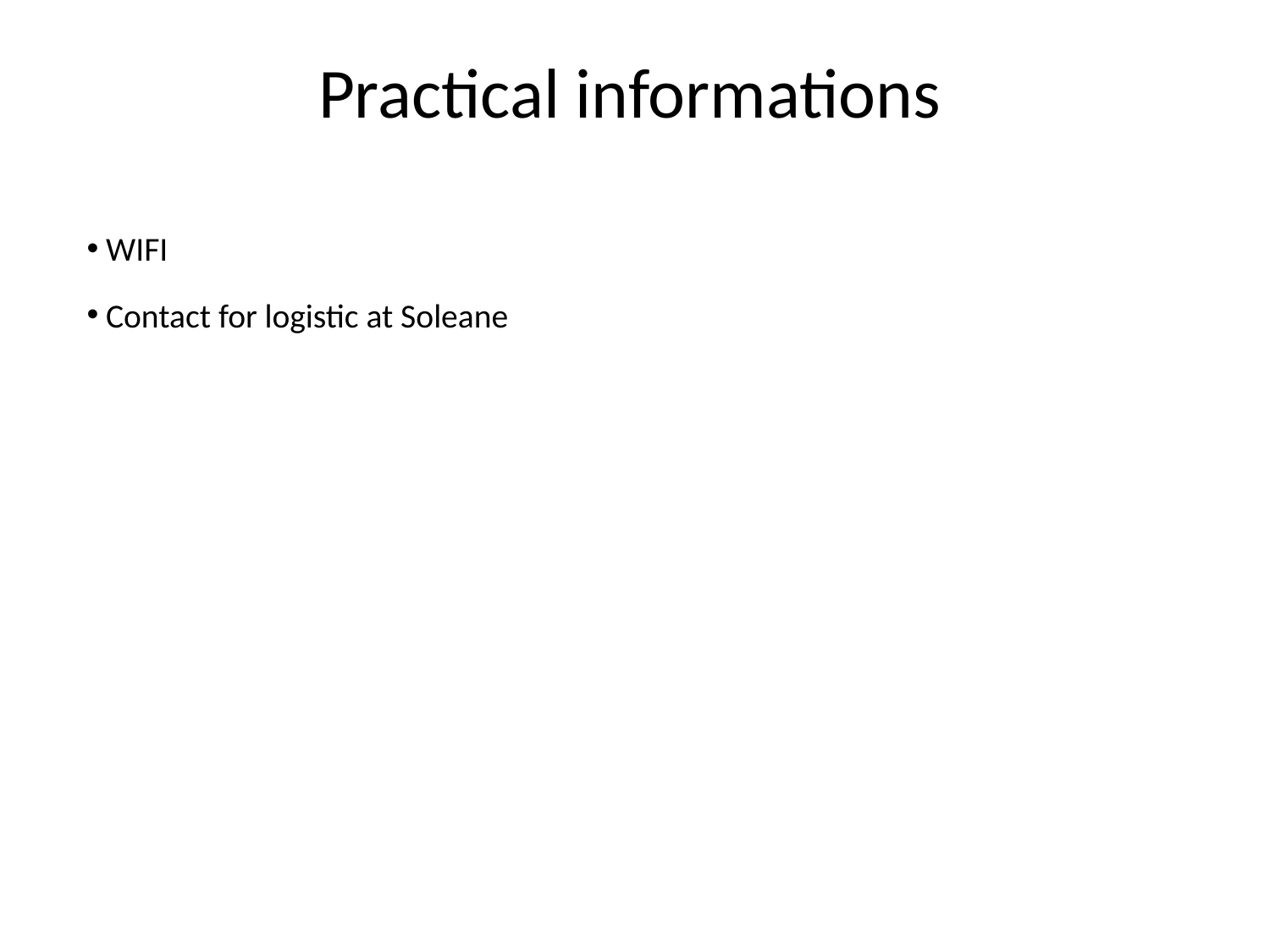

# Practical informations
 WIFI
 Contact for logistic at Soleane